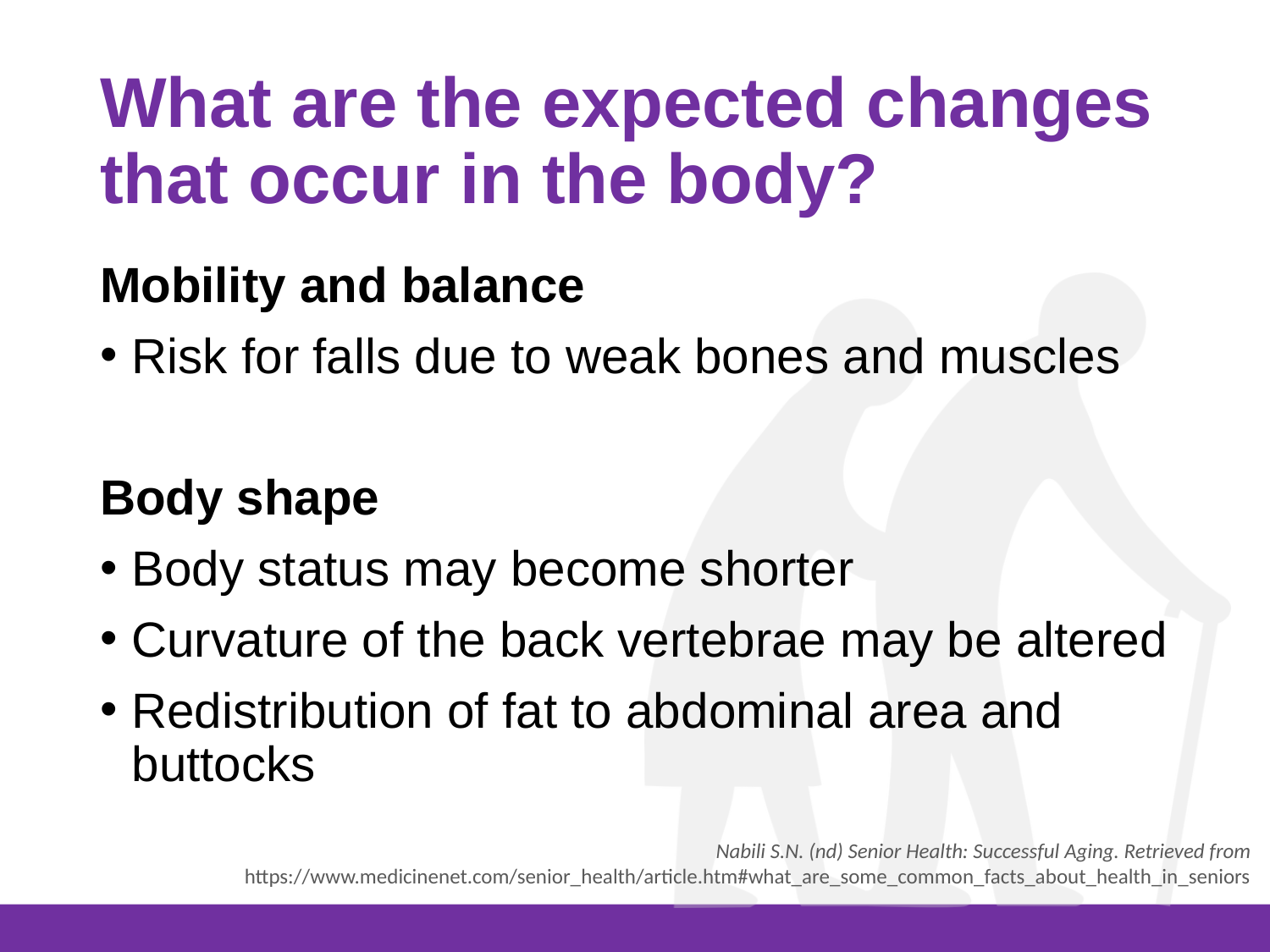

# What are the expected changes that occur in the body?
Mobility and balance
Risk for falls due to weak bones and muscles

Body shape
Body status may become shorter
Curvature of the back vertebrae may be altered
Redistribution of fat to abdominal area and buttocks
Nabili S.N. (nd) Senior Health: Successful Aging. Retrieved from https://www.medicinenet.com/senior_health/article.htm#what_are_some_common_facts_about_health_in_seniors